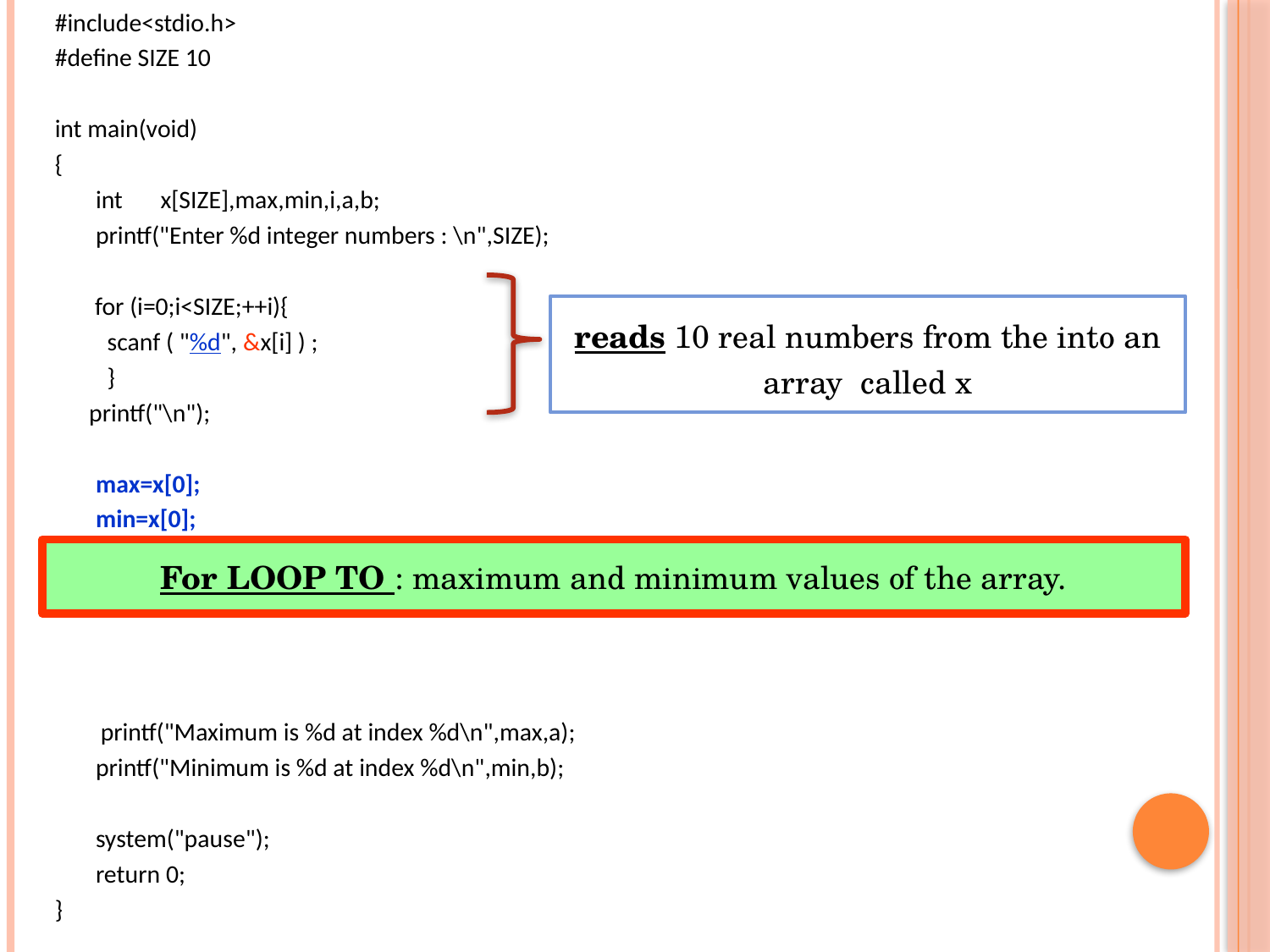

#include<stdio.h>
#define SIZE 10

int main(void)
{
	int	x[SIZE],max,min,i,a,b;
	printf("Enter %d integer numbers : \n",SIZE);

       for (i=0;i<SIZE;++i){
	  scanf ( "%d", &x[i] ) ;
	  }
      printf("\n");

	max=x[0];
	min=x[0];
//complete

        printf("Maximum is %d at index %d\n",max,a);
	printf("Minimum is %d at index %d\n",min,b);

	system("pause");
	return 0;
}

reads 10 real numbers from the into an array  called x

For LOOP TO : maximum and minimum values of the array.